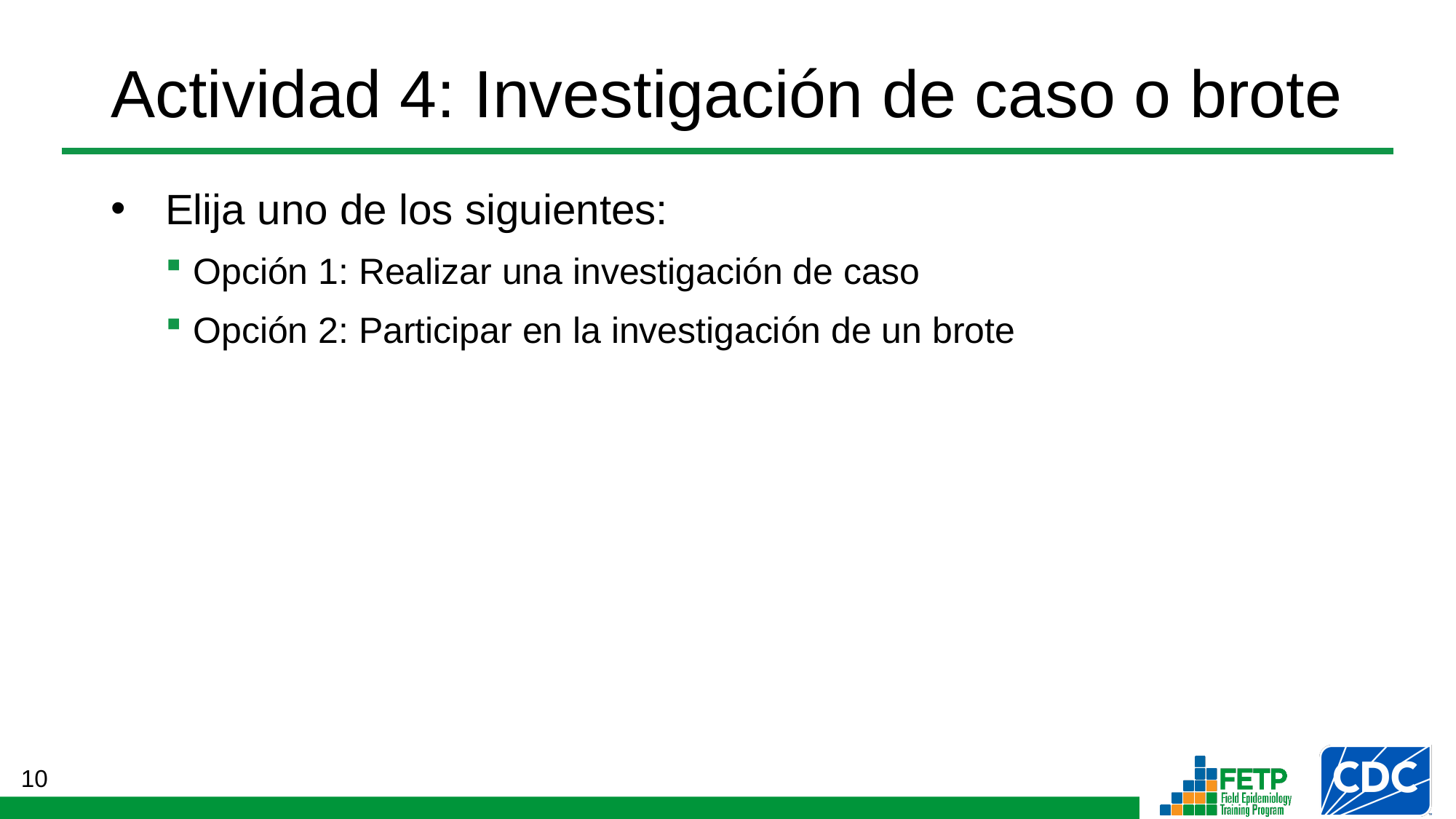

# Actividad 4: Investigación de caso o brote
Elija uno de los siguientes:
Opción 1: Realizar una investigación de caso
Opción 2: Participar en la investigación de un brote